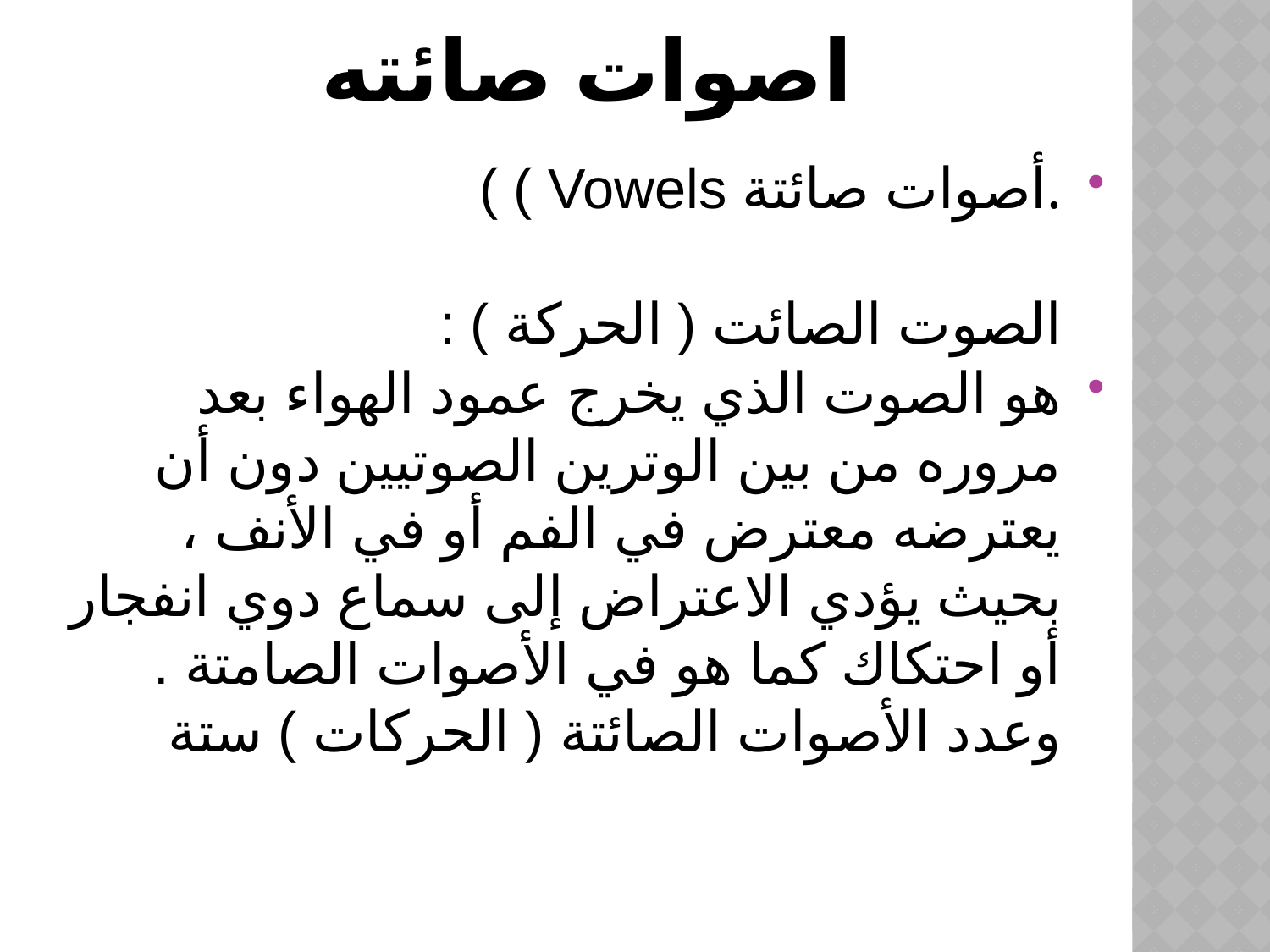

# اصوات صائته
.أصوات صائتة Vowels ) )
الصوت الصائت ( الحركة ) :
هو الصوت الذي يخرج عمود الهواء بعد مروره من بين الوترين الصوتيين دون أن يعترضه معترض في الفم أو في الأنف ، بحيث يؤدي الاعتراض إلى سماع دوي انفجار أو احتكاك كما هو في الأصوات الصامتة .
وعدد الأصوات الصائتة ( الحركات ) ستة